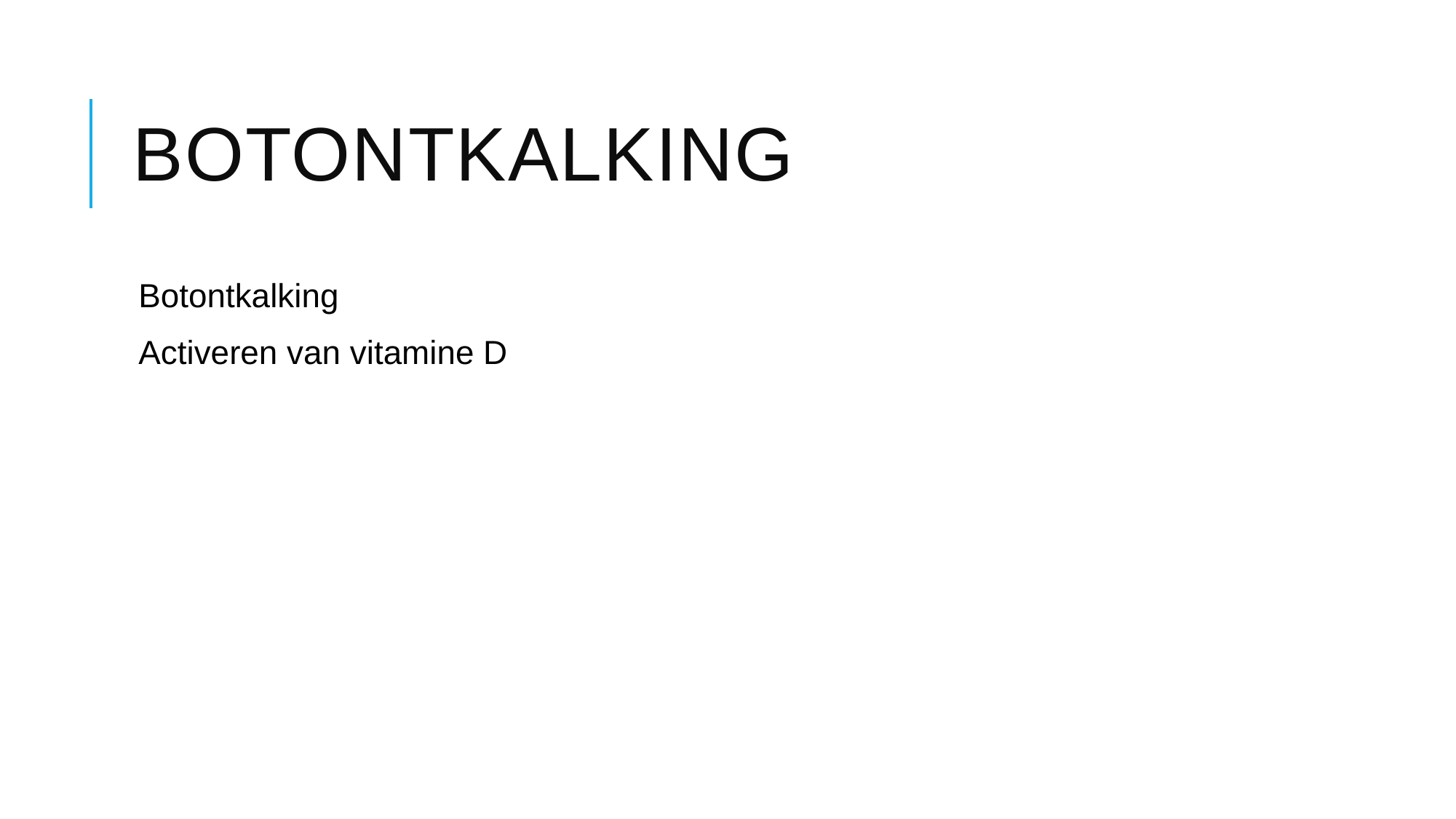

# Botontkalking
Botontkalking
Activeren van vitamine D